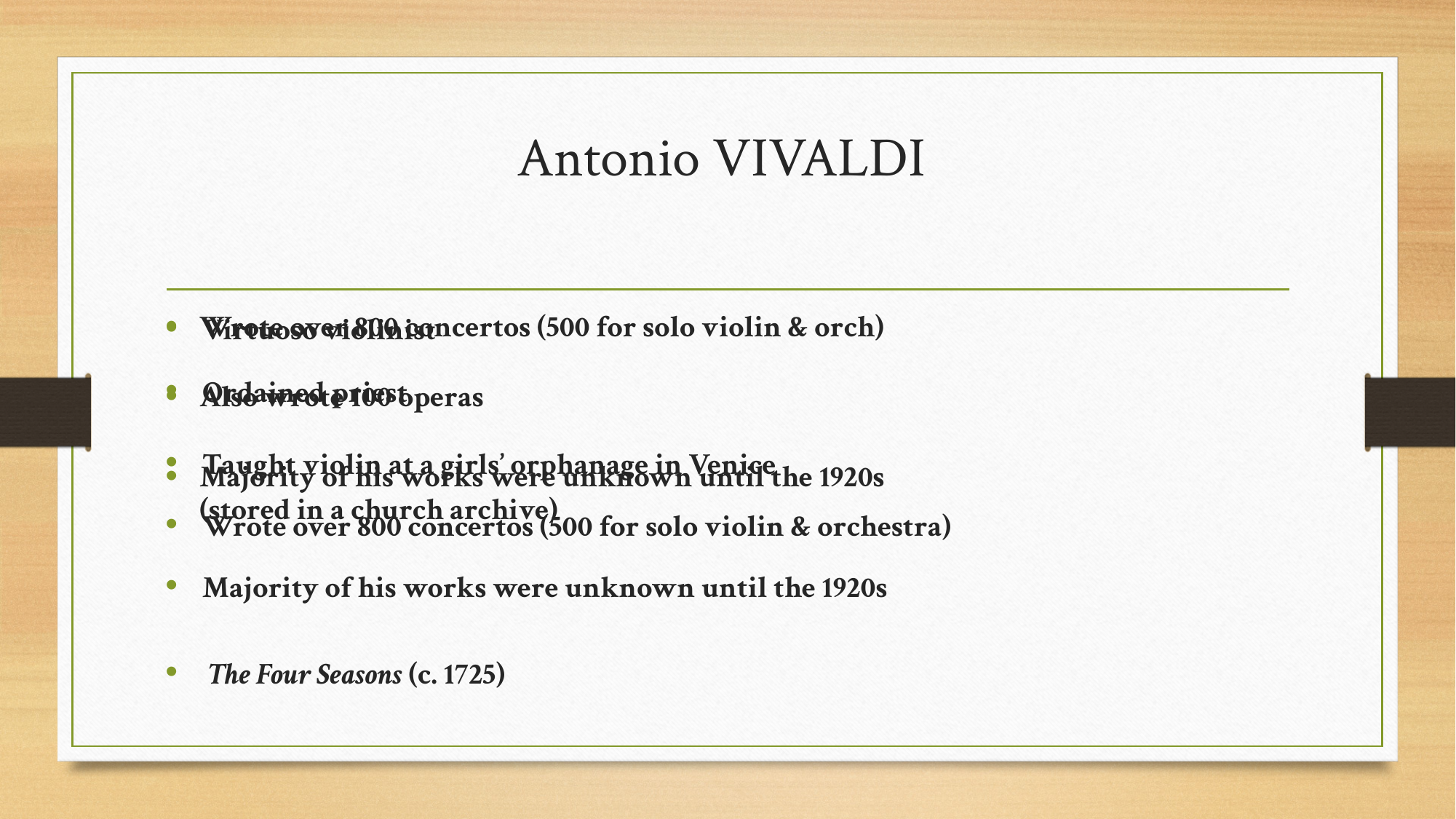

# Antonio VIVALDI
Virtuoso violinist
Ordained priest

Taught violin at a girls’ orphanage in Venice
Wrote over 800 concertos (500 for solo violin & orchestra)
Majority of his works were unknown until the 1920s
 The Four Seasons (c. 1725)

Wrote over 800 concertos (500 for solo violin & orch)
Also wrote 100 operas

Majority of his works were unknown until the 1920s
(stored in a church archive)